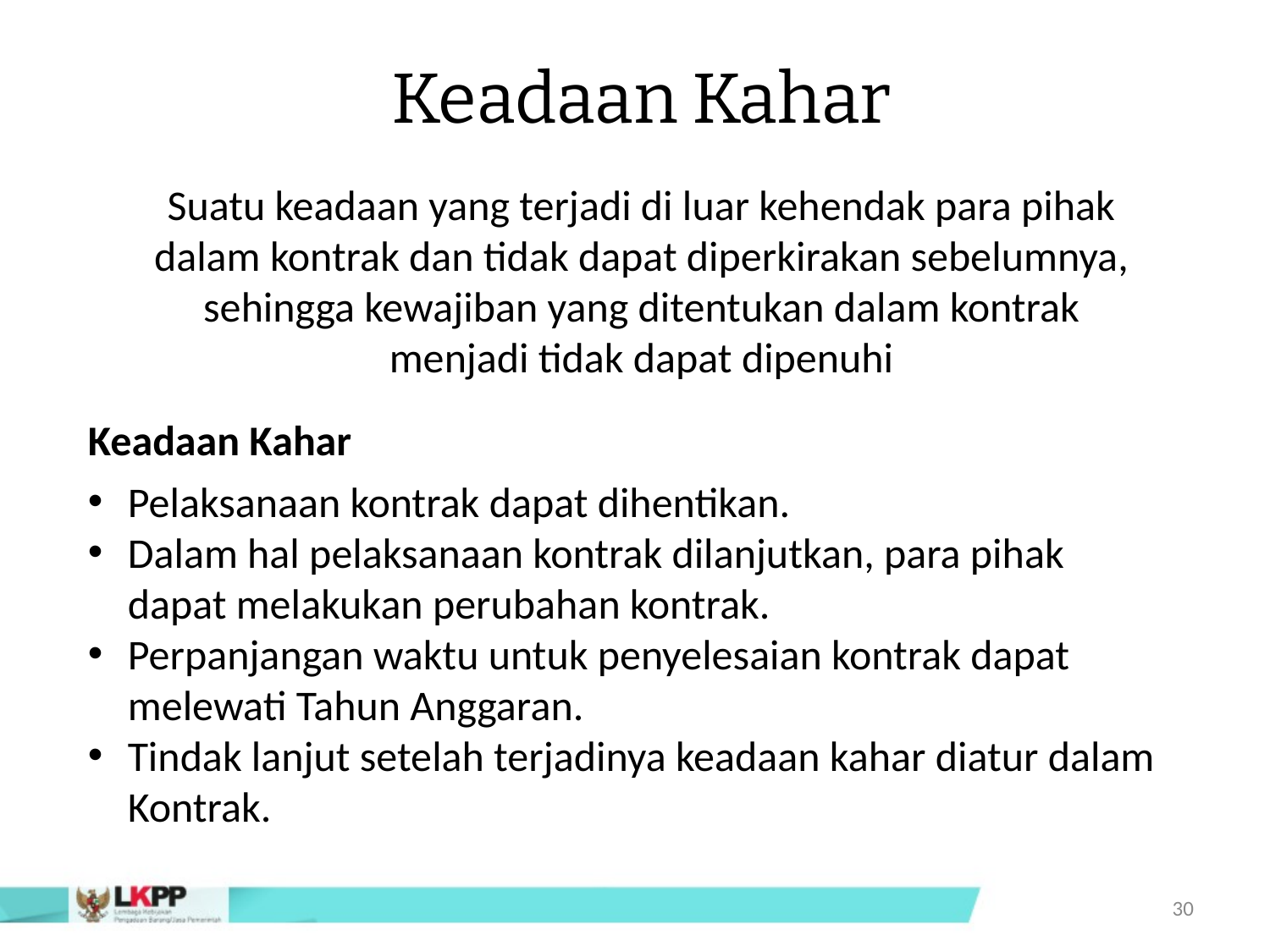

Keadaan Kahar
Suatu keadaan yang terjadi di luar kehendak para pihak dalam kontrak dan tidak dapat diperkirakan sebelumnya, sehingga kewajiban yang ditentukan dalam kontrak menjadi tidak dapat dipenuhi
Keadaan Kahar
Pelaksanaan kontrak dapat dihentikan.
Dalam hal pelaksanaan kontrak dilanjutkan, para pihak dapat melakukan perubahan kontrak.
Perpanjangan waktu untuk penyelesaian kontrak dapat melewati Tahun Anggaran.
Tindak lanjut setelah terjadinya keadaan kahar diatur dalam Kontrak.

30